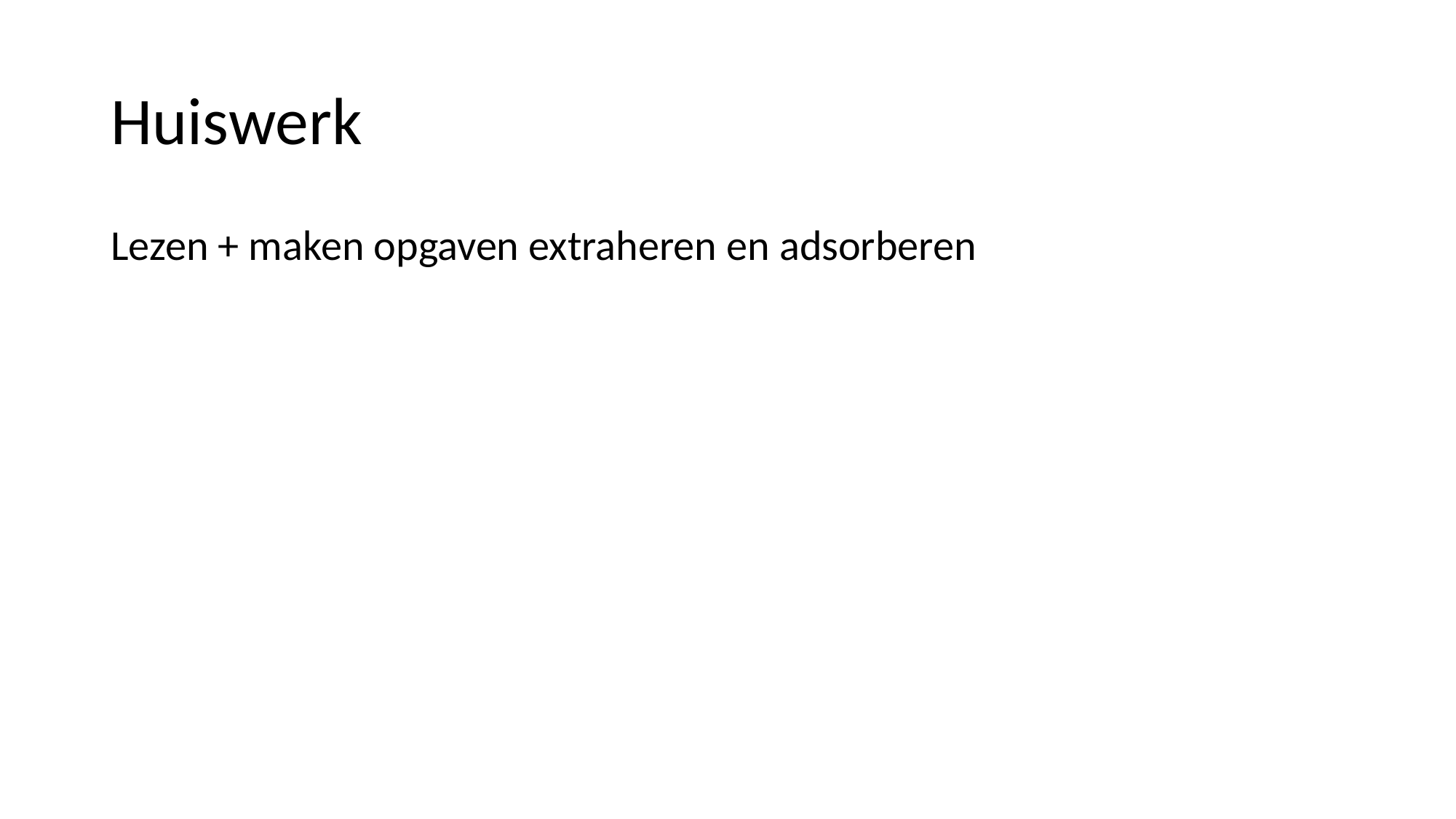

# Huiswerk
Lezen + maken opgaven extraheren en adsorberen